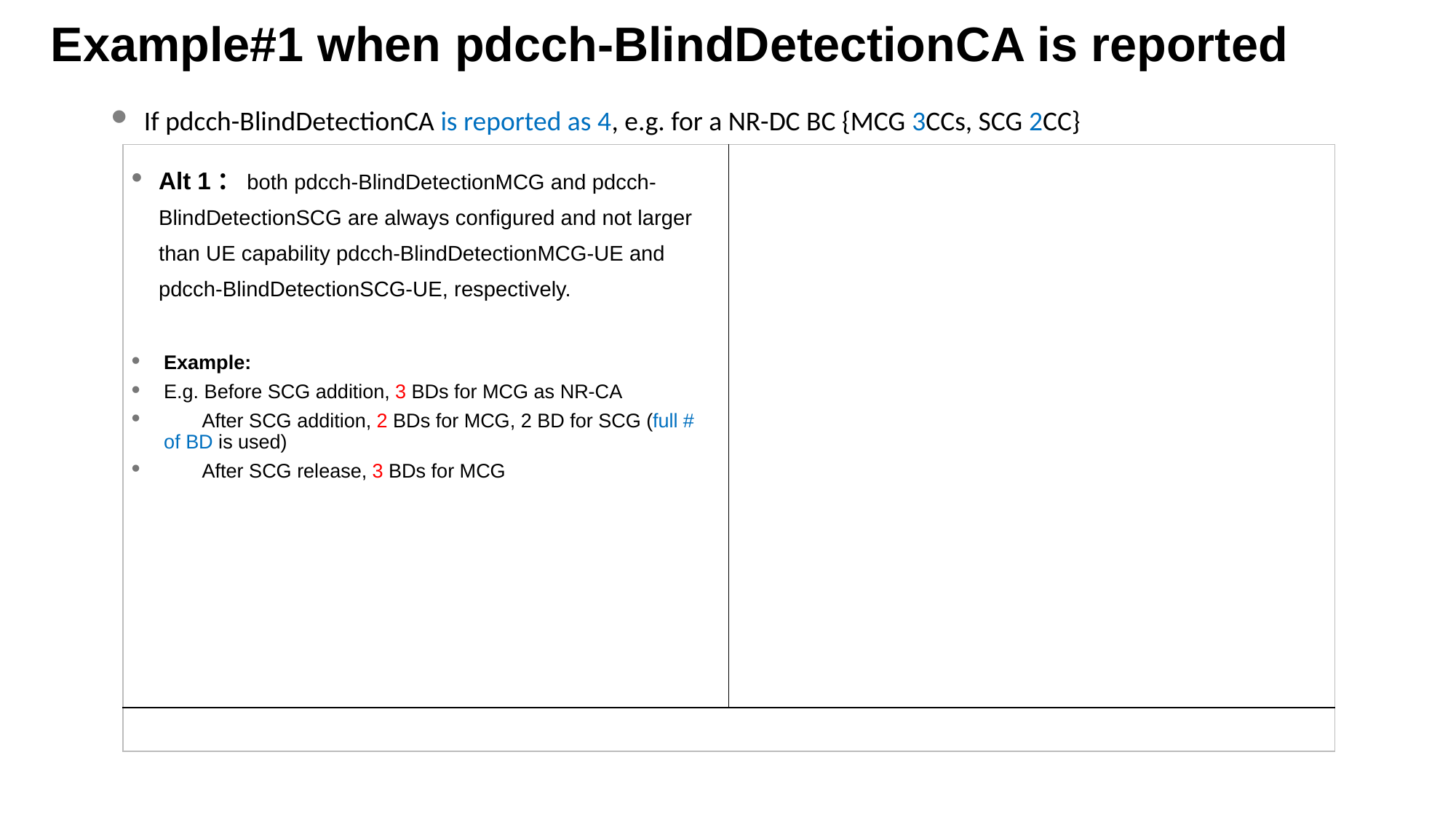

Example#1 when pdcch-BlindDetectionCA is reported
If pdcch-BlindDetectionCA is reported as 4, e.g. for a NR-DC BC {MCG 3CCs, SCG 2CC}
|  |  |
| --- | --- |
|  |  |
Alt 1：both pdcch-BlindDetectionMCG and pdcch-BlindDetectionSCG are always configured and not larger than UE capability pdcch-BlindDetectionMCG-UE and pdcch-BlindDetectionSCG-UE, respectively.

Example:
E.g. Before SCG addition, 3 BDs for MCG as NR-CA
       After SCG addition, 2 BDs for MCG, 2 BD for SCG (full # of BD is used)
       After SCG release, 3 BDs for MCG